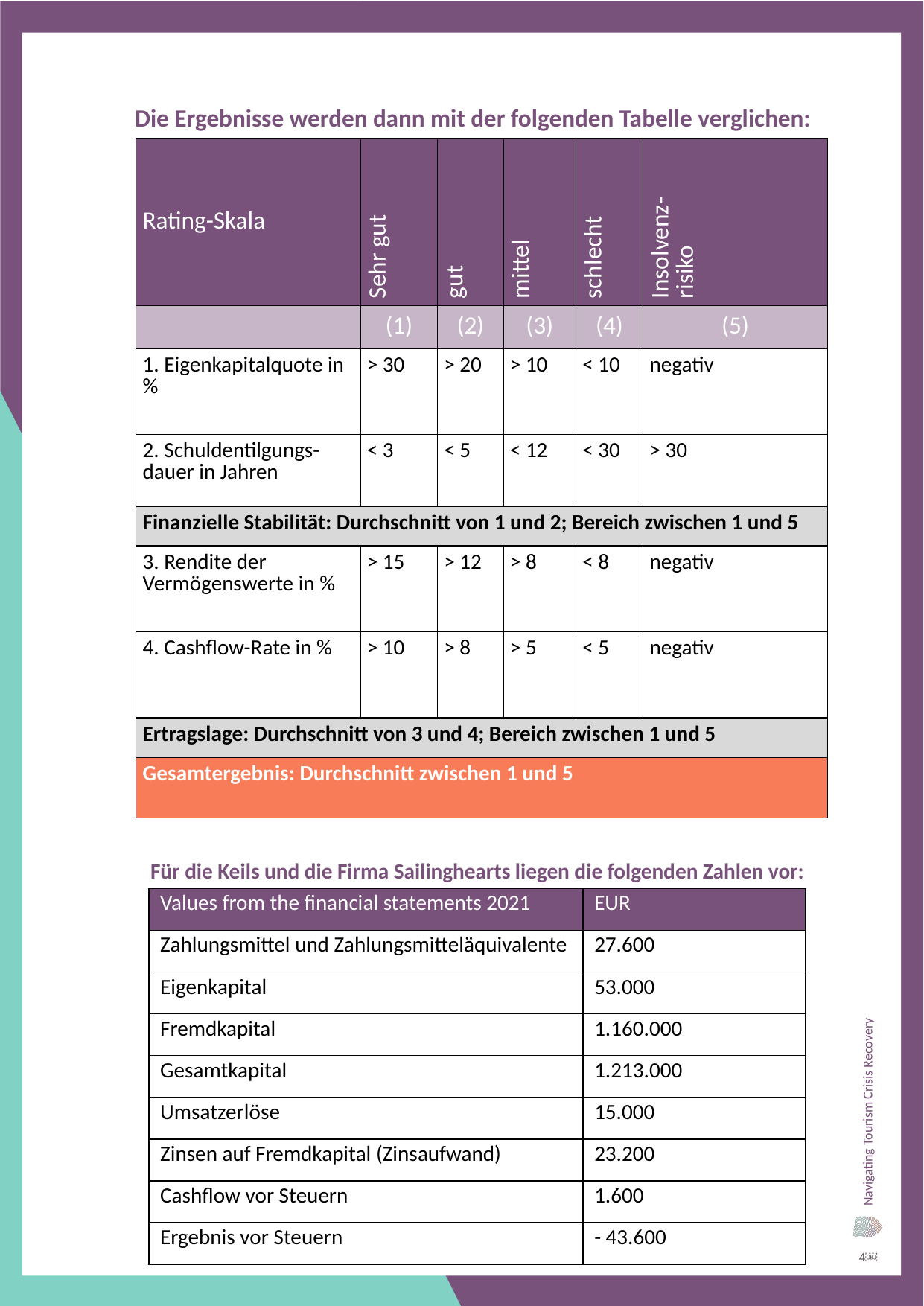

Die Ergebnisse werden dann mit der folgenden Tabelle verglichen:
| Rating-Skala | Sehr gut | gut | mittel | schlecht | Insolvenz-risiko |
| --- | --- | --- | --- | --- | --- |
|  | (1) | (2) | (3) | (4) | (5) |
| 1. Eigenkapitalquote in % | > 30 | > 20 | > 10 | < 10 | negativ |
| 2. Schuldentilgungs-dauer in Jahren | < 3 | < 5 | < 12 | < 30 | > 30 |
| Finanzielle Stabilität: Durchschnitt von 1 und 2; Bereich zwischen 1 und 5 |  |  |  |  |  |
| 3. Rendite der Vermögenswerte in % | > 15 | > 12 | > 8 | < 8 | negativ |
| 4. Cashflow-Rate in % | > 10 | > 8 | > 5 | < 5 | negativ |
| Ertragslage: Durchschnitt von 3 und 4; Bereich zwischen 1 und 5 |  |  |  |  |  |
| Gesamtergebnis: Durchschnitt zwischen 1 und 5 |  |  |  |  |  |
Für die Keils und die Firma Sailinghearts liegen die folgenden Zahlen vor:
| Values from the financial statements 2021 | EUR |
| --- | --- |
| Zahlungsmittel und Zahlungsmitteläquivalente | 27.600 |
| Eigenkapital | 53.000 |
| Fremdkapital | 1.160.000 |
| Gesamtkapital | 1.213.000 |
| Umsatzerlöse | 15.000 |
| Zinsen auf Fremdkapital (Zinsaufwand) | 23.200 |
| Cashflow vor Steuern | 1.600 |
| Ergebnis vor Steuern | - 43.600 |